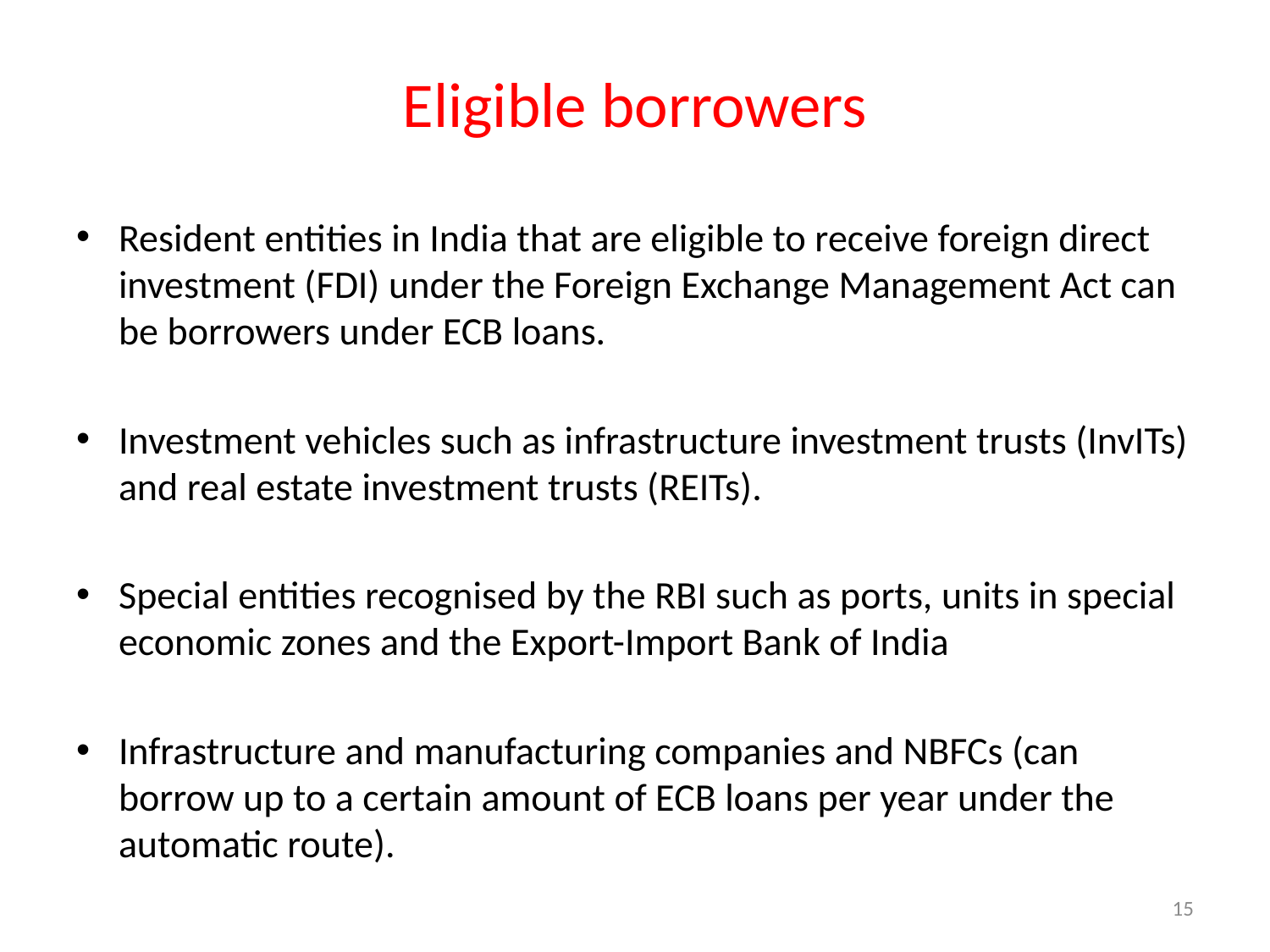

# Eligible borrowers
Resident entities in India that are eligible to receive foreign direct investment (FDI) under the Foreign Exchange Management Act can be borrowers under ECB loans.

Investment vehicles such as infrastructure investment trusts (InvITs) and real estate investment trusts (REITs).

Special entities recognised by the RBI such as ports, units in special economic zones and the Export-Import Bank of India

Infrastructure and manufacturing companies and NBFCs (can borrow up to a certain amount of ECB loans per year under the automatic route).

15